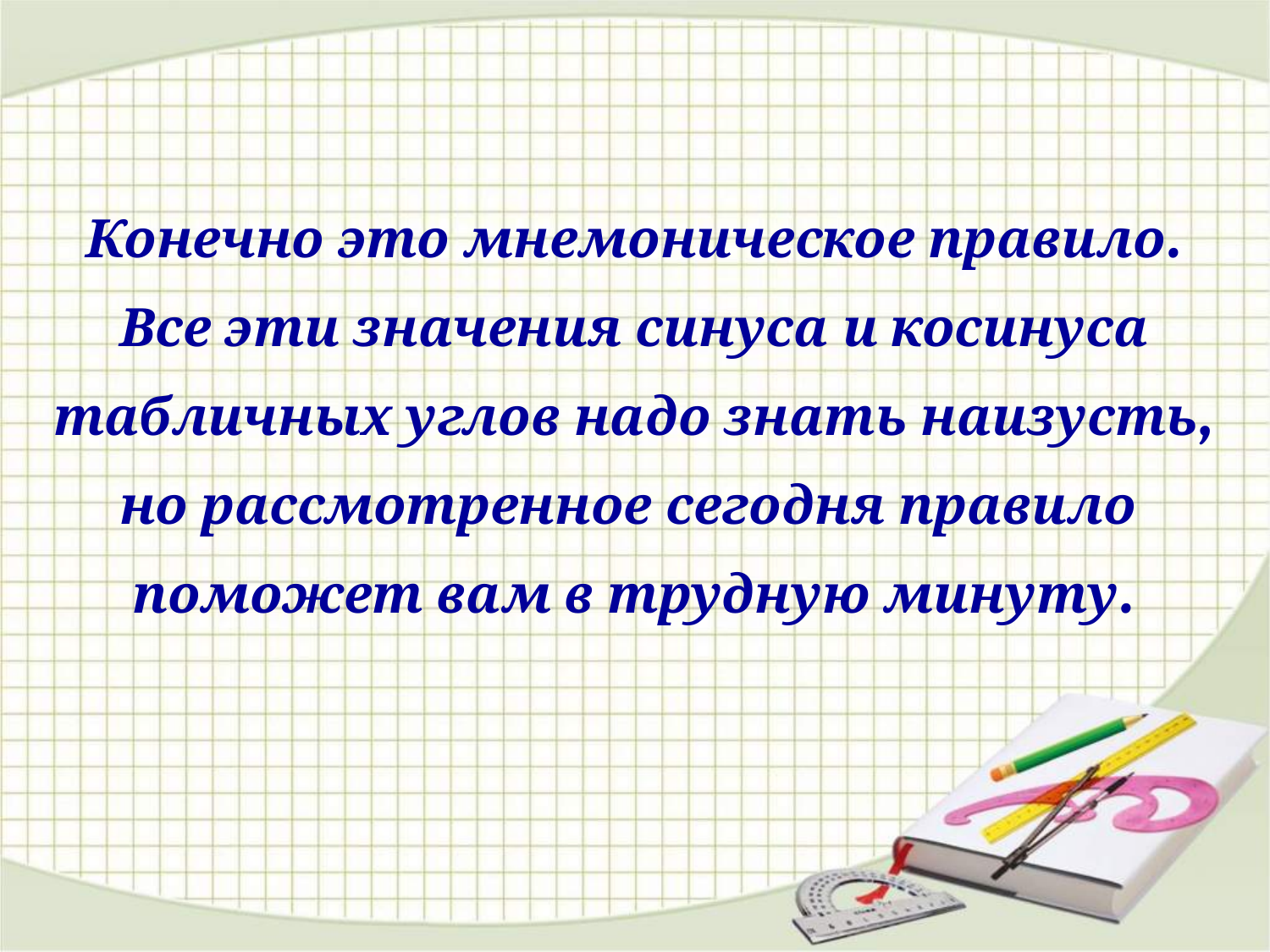

Конечно это мнемоническое правило.
Все эти значения синуса и косинуса
табличных углов надо знать наизусть,
но рассмотренное сегодня правило
поможет вам в трудную минуту.